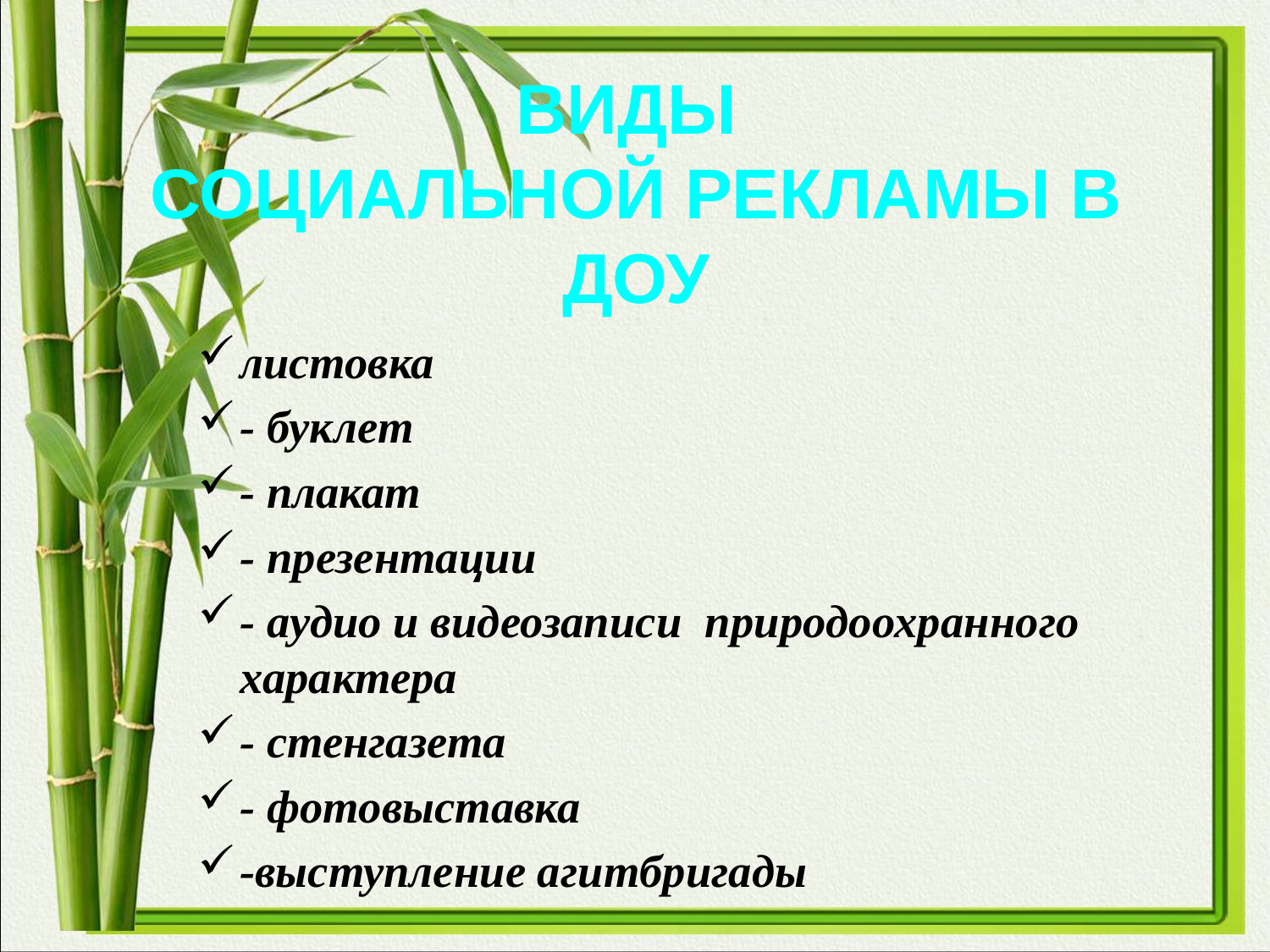

# Виды социальной рекламы в ДОУ
листовка
- буклет
- плакат
- презентации
- аудио и видеозаписи  природоохранного характера
- стенгазета
- фотовыставка
-выступление агитбригады